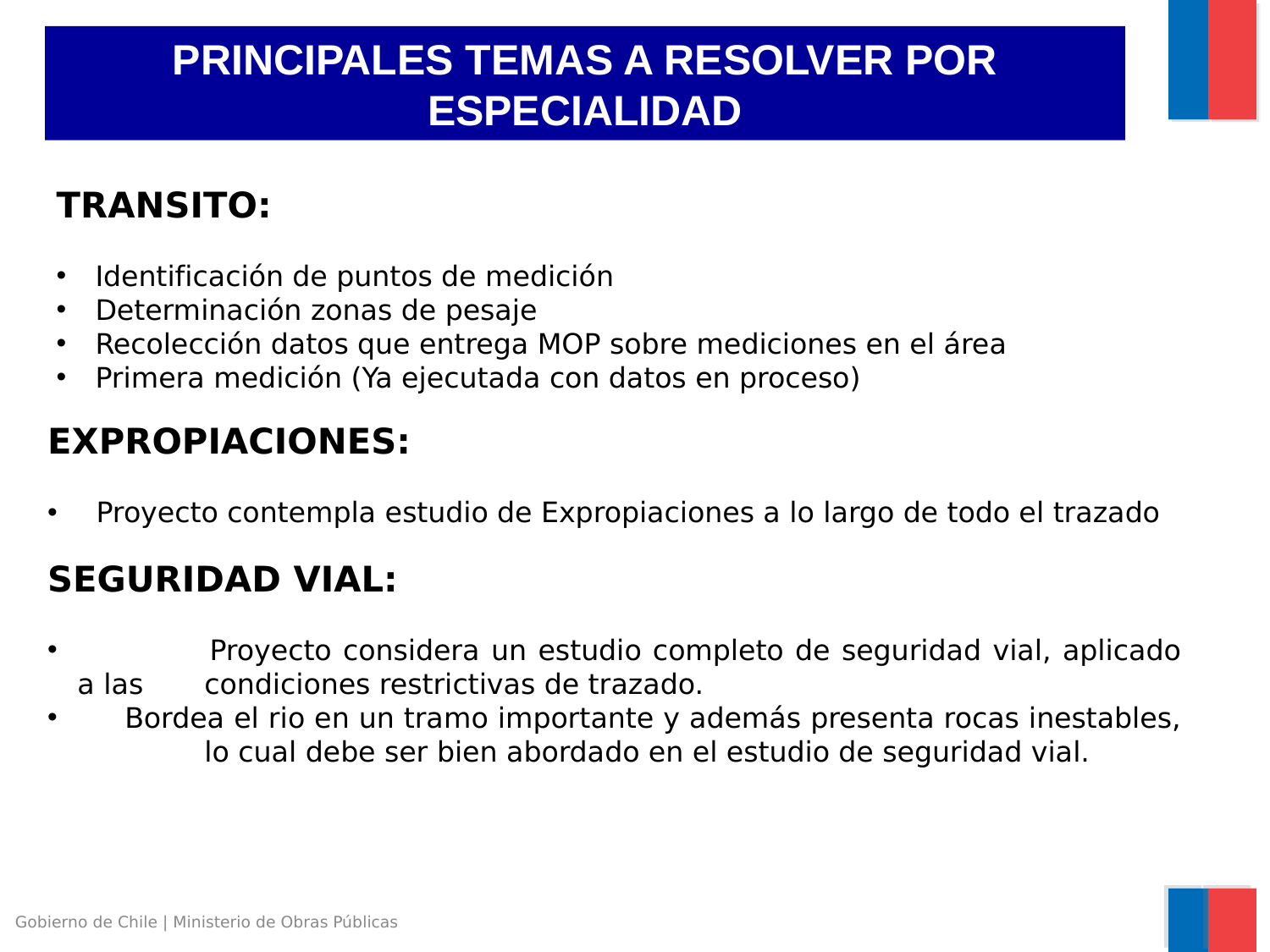

PRINCIPALES TEMAS A RESOLVER POR ESPECIALIDAD

TRANSITO:

 Identificación de puntos de medición
 Determinación zonas de pesaje
 Recolección datos que entrega MOP sobre mediciones en el área
 Primera medición (Ya ejecutada con datos en proceso)
EXPROPIACIONES:

  Proyecto contempla estudio de Expropiaciones a lo largo de todo el trazado
SEGURIDAD VIAL:

  	Proyecto considera un estudio completo de seguridad vial, aplicado a las 	condiciones restrictivas de trazado.
     Bordea el rio en un tramo importante y además presenta rocas inestables,  	lo cual debe ser bien abordado en el estudio de seguridad vial.
Gobierno de Chile | Ministerio de Obras Públicas